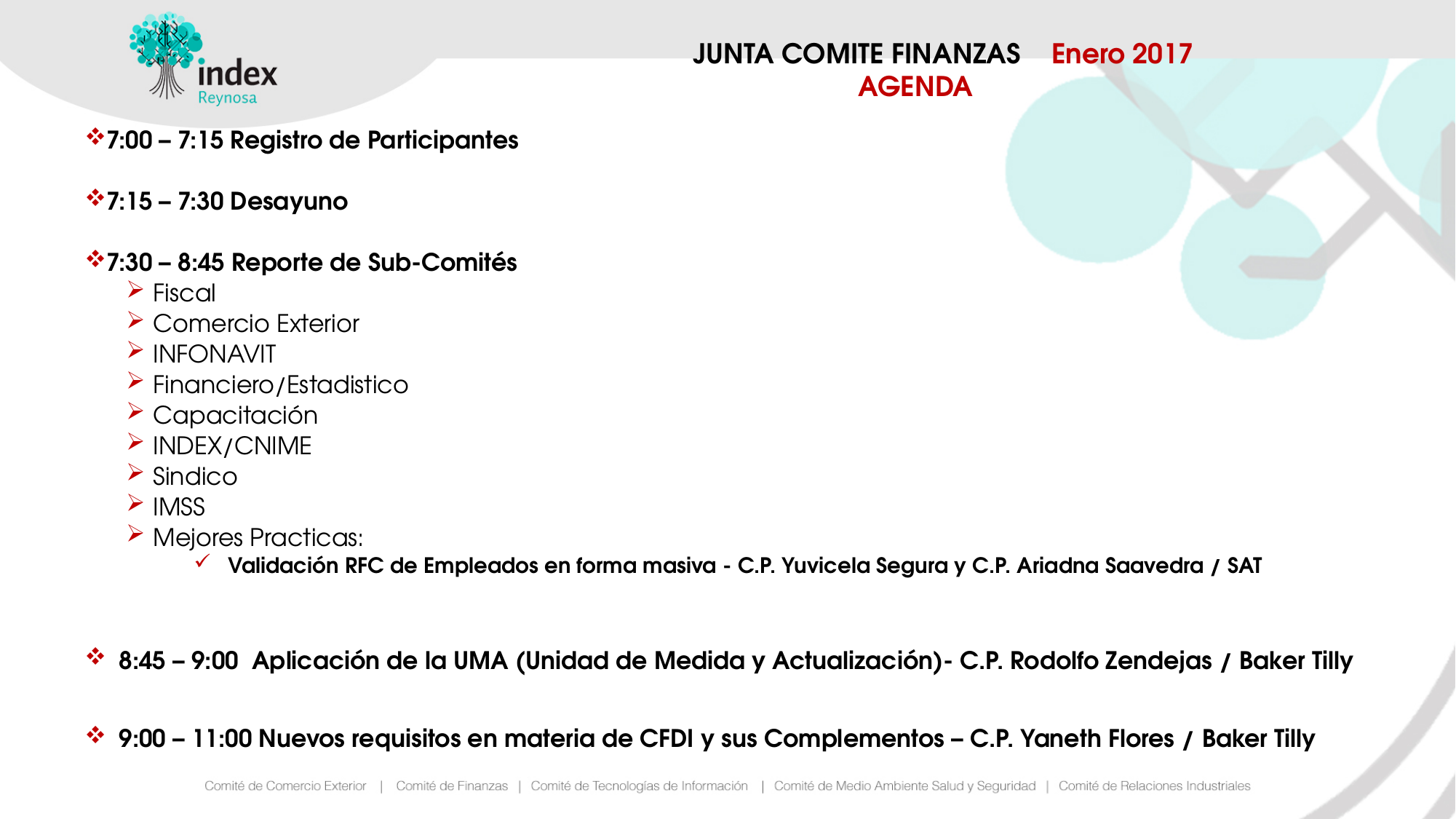

# JUNTA COMITE FINANZAS    Enero 2017 AGENDA
7:00 – 7:15 Registro de Participantes

7:15 – 7:30 Desayuno

7:30 – 8:45 Reporte de Sub-Comités
Fiscal
Comercio Exterior
INFONAVIT
Financiero/Estadistico
Capacitación
INDEX/CNIME
Sindico
IMSS
Mejores Practicas:
Validación RFC de Empleados en forma masiva - C.P. Yuvicela Segura y C.P. Ariadna Saavedra / SAT

8:45 – 9:00  Aplicación de la UMA (Unidad de Medida y Actualización)- C.P. Rodolfo Zendejas / Baker Tilly

9:00 – 11:00 Nuevos requisitos en materia de CFDI y sus Complementos – C.P. Yaneth Flores / Baker Tilly